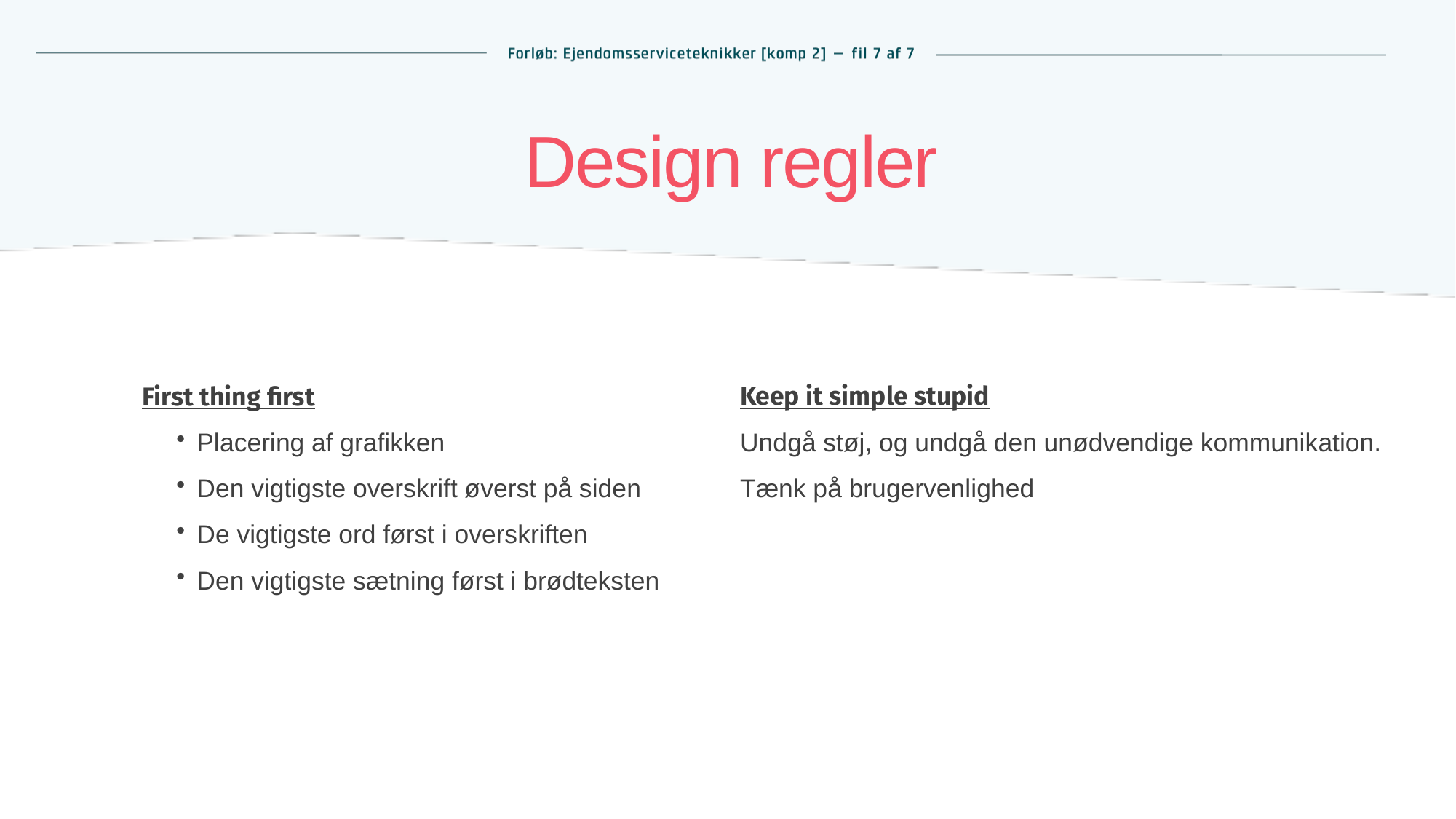

# Design regler
Keep it simple stupid
Undgå støj, og undgå den unødvendige kommunikation.
Tænk på brugervenlighed
First thing first
Placering af grafikken
Den vigtigste overskrift øverst på siden
De vigtigste ord først i overskriften
Den vigtigste sætning først i brødteksten